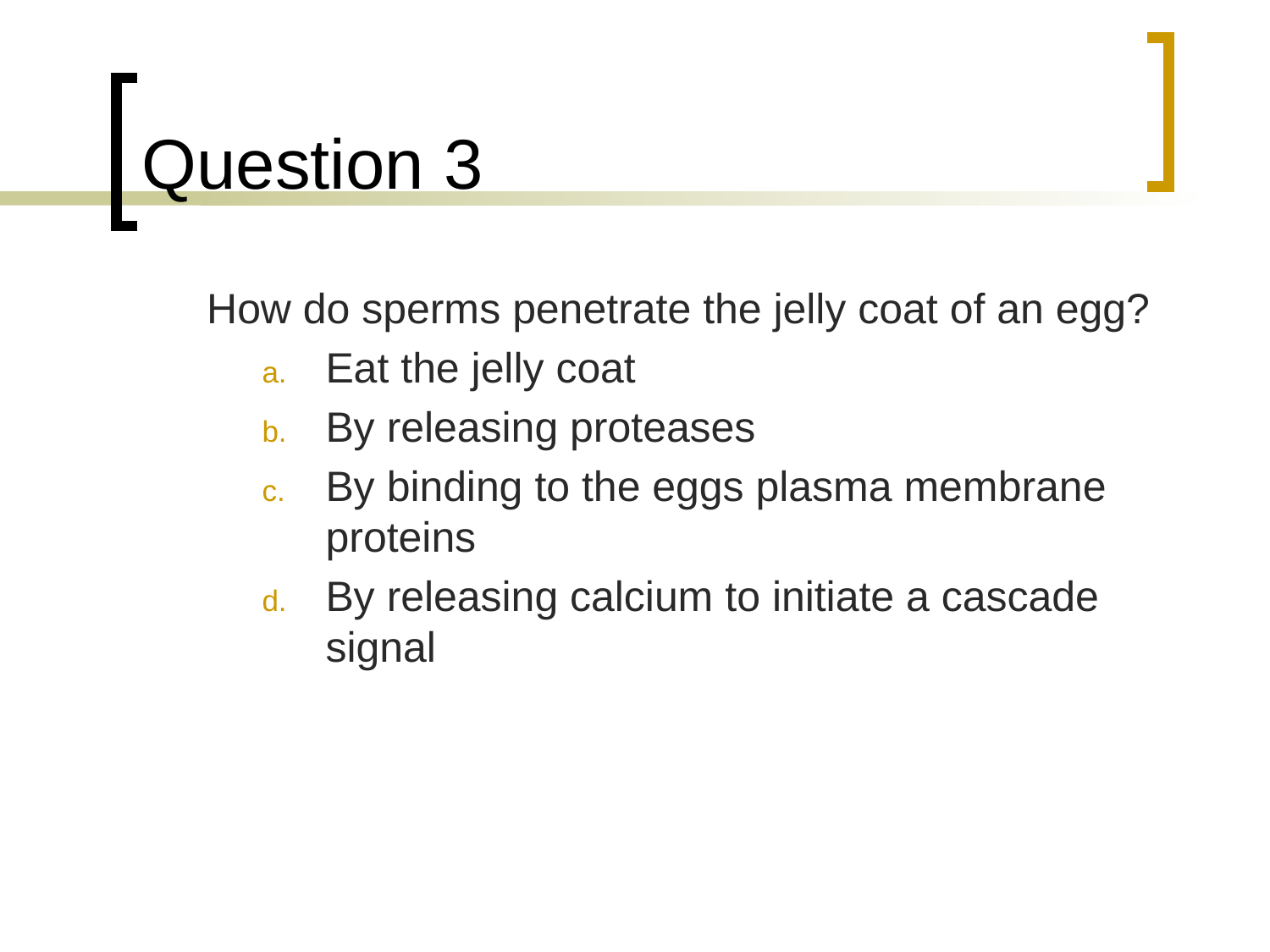

# Question 3
	How do sperms penetrate the jelly coat of an egg?
Eat the jelly coat
By releasing proteases
By binding to the eggs plasma membrane proteins
By releasing calcium to initiate a cascade signal